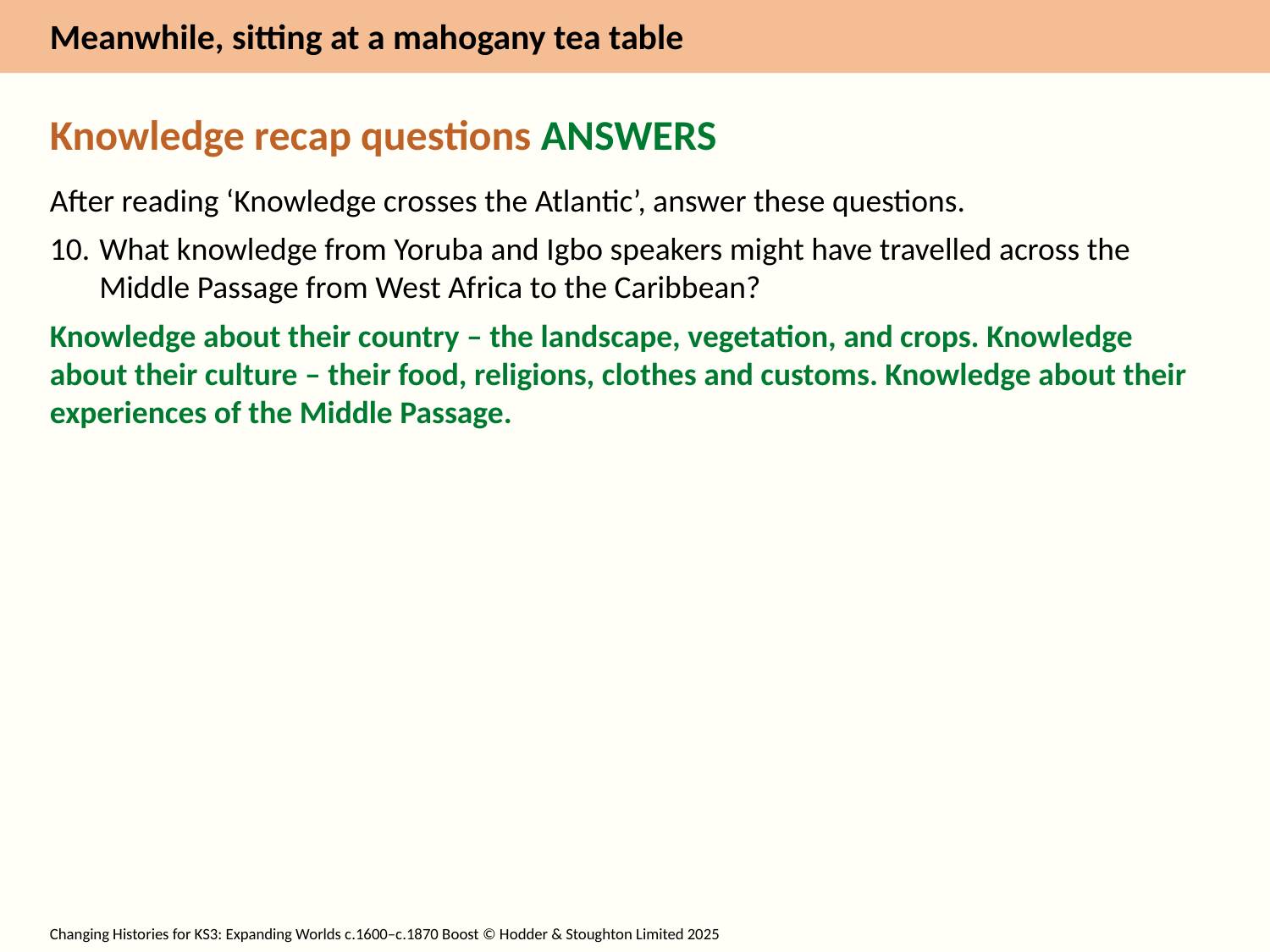

Knowledge recap questions ANSWERS
After reading ‘Knowledge crosses the Atlantic’, answer these questions.
10.	What knowledge from Yoruba and Igbo speakers might have travelled across the Middle Passage from West Africa to the Caribbean?
Knowledge about their country – the landscape, vegetation, and crops. Knowledge about their culture – their food, religions, clothes and customs. Knowledge about their experiences of the Middle Passage.